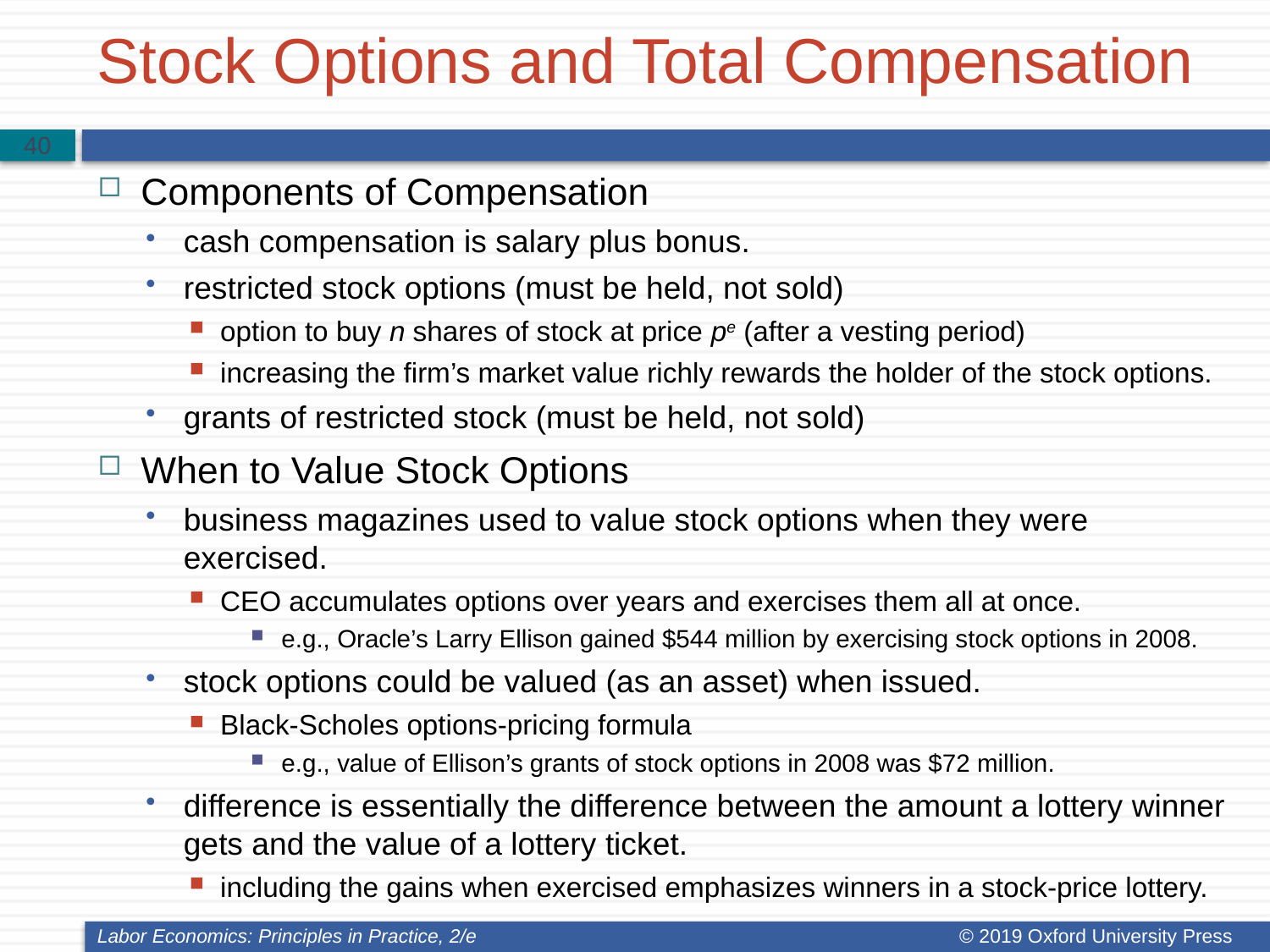

# Stock Options and Total Compensation
40
Components of Compensation
cash compensation is salary plus bonus.
restricted stock options (must be held, not sold)
option to buy n shares of stock at price pe (after a vesting period)
increasing the firm’s market value richly rewards the holder of the stock options.
grants of restricted stock (must be held, not sold)
When to Value Stock Options
business magazines used to value stock options when they were exercised.
CEO accumulates options over years and exercises them all at once.
e.g., Oracle’s Larry Ellison gained $544 million by exercising stock options in 2008.
stock options could be valued (as an asset) when issued.
Black-Scholes options-pricing formula
e.g., value of Ellison’s grants of stock options in 2008 was $72 million.
difference is essentially the difference between the amount a lottery winner gets and the value of a lottery ticket.
including the gains when exercised emphasizes winners in a stock-price lottery.
Labor Economics: Principles in Practice, 2/e
© 2019 Oxford University Press